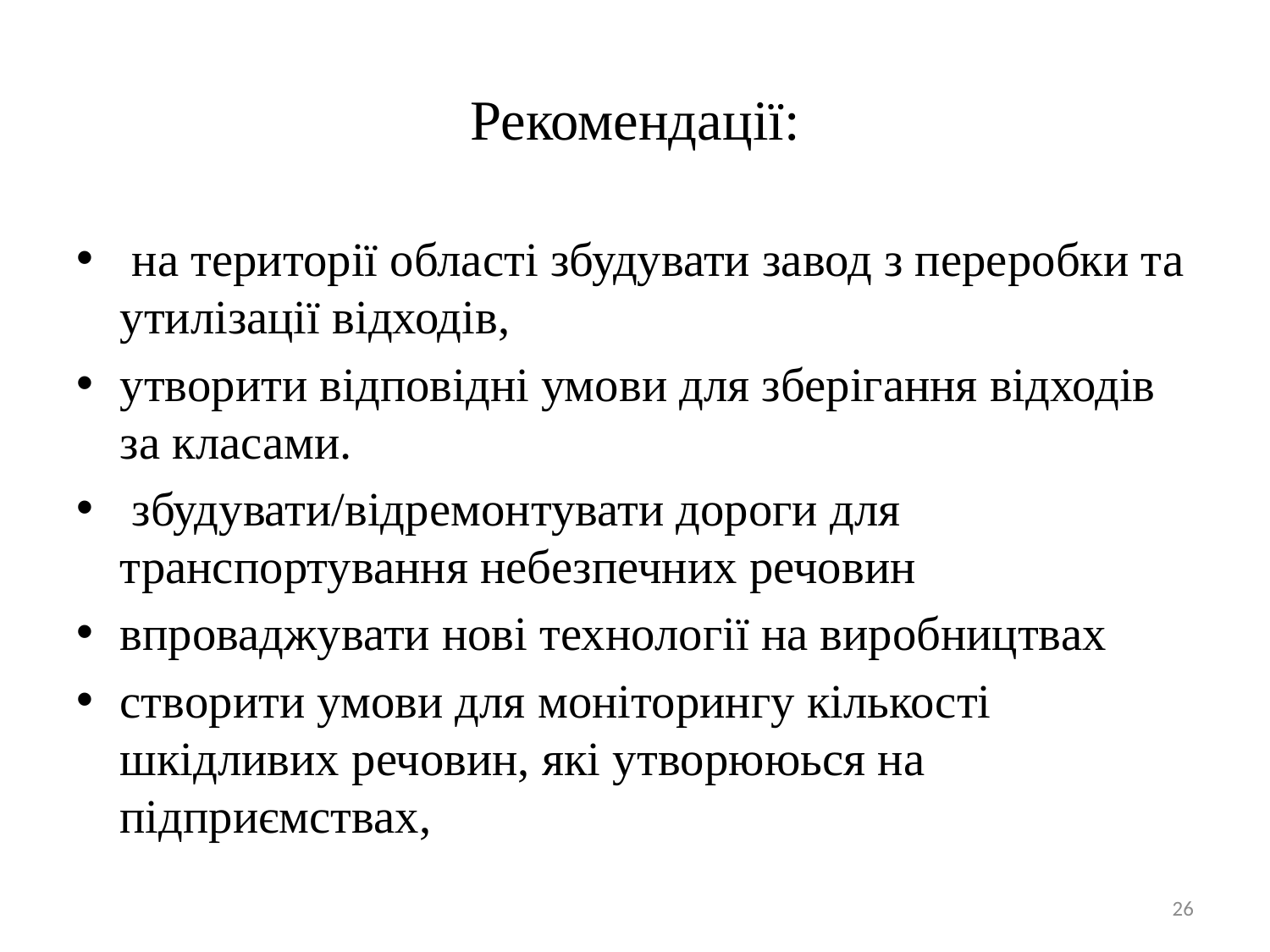

# Рекомендації:
 на території області збудувати завод з переробки та утилізації відходів,
утворити відповідні умови для зберігання відходів за класами.
 збудувати/відремонтувати дороги для транспортування небезпечних речовин
впроваджувати нові технології на виробництвах
створити умови для моніторингу кількості шкідливих речовин, які утворююься на підприємствах,

26